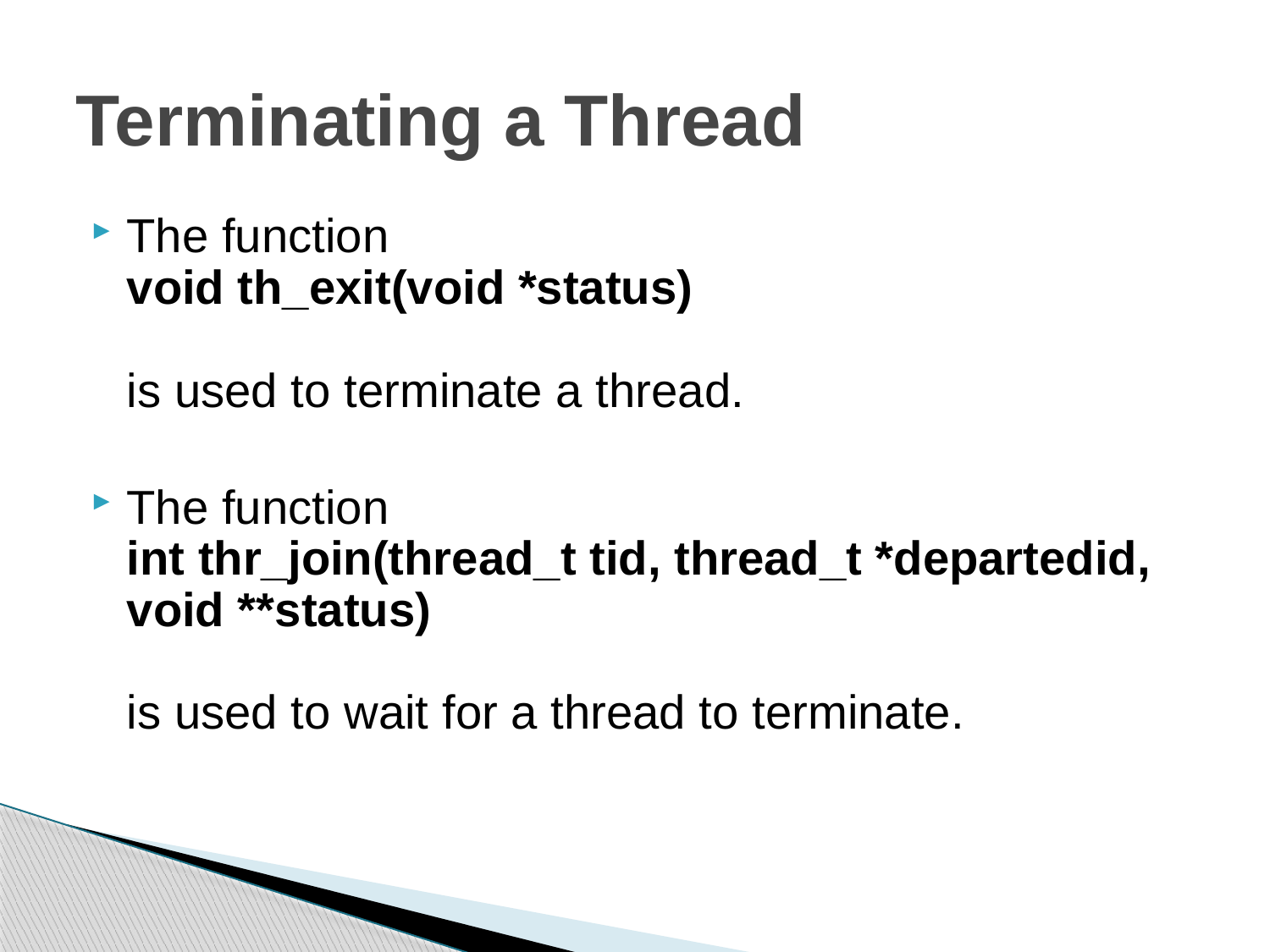

# Terminating a Thread
The function
void th_exit(void *status)
is used to terminate a thread.

The function
int thr_join(thread_t tid, thread_t *departedid, void **status)
is used to wait for a thread to terminate.